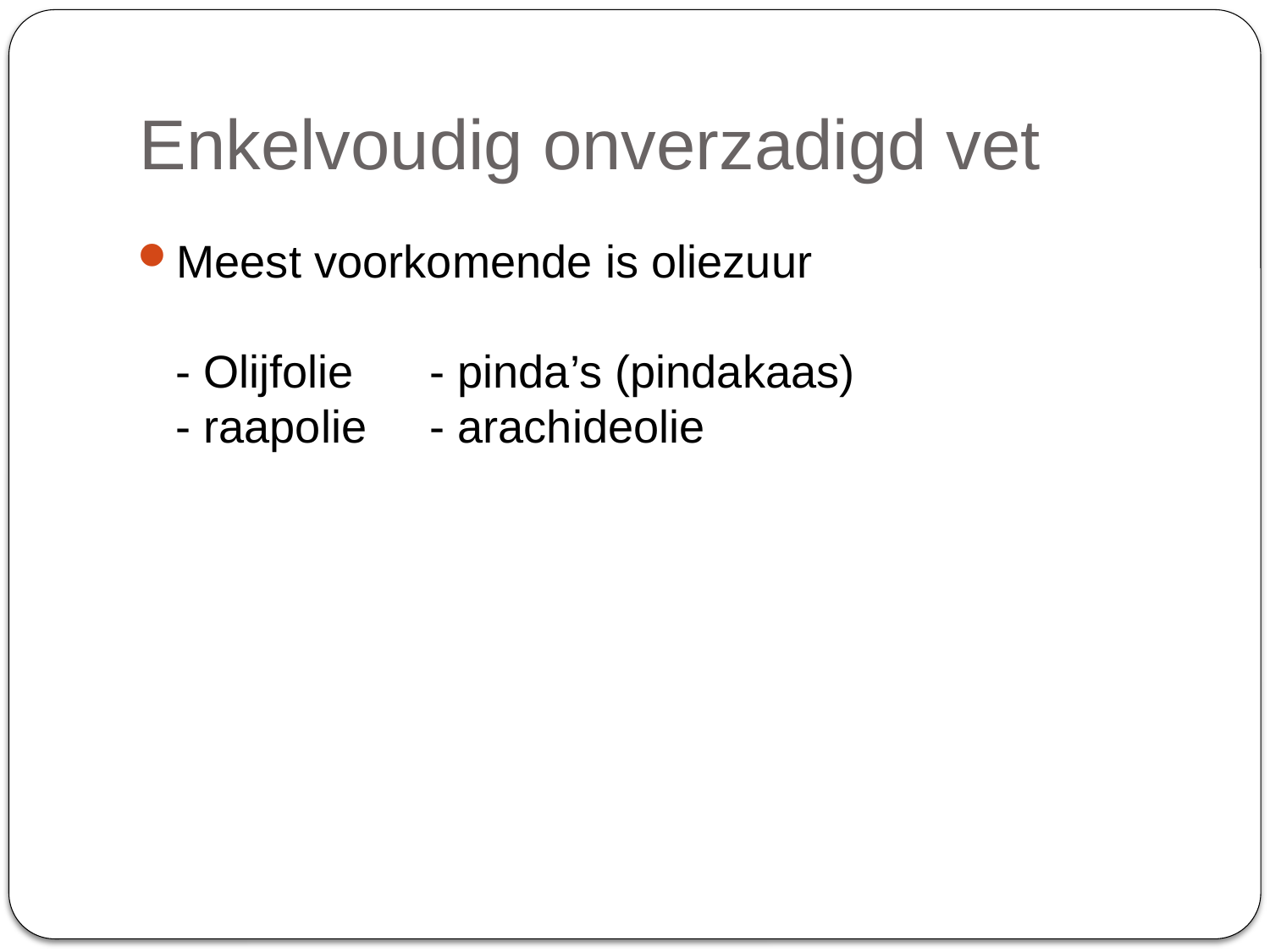

# Enkelvoudig onverzadigd vet
Meest voorkomende is oliezuur
- Olijfolie 	- pinda’s (pindakaas)
- raapolie 	- arachideolie